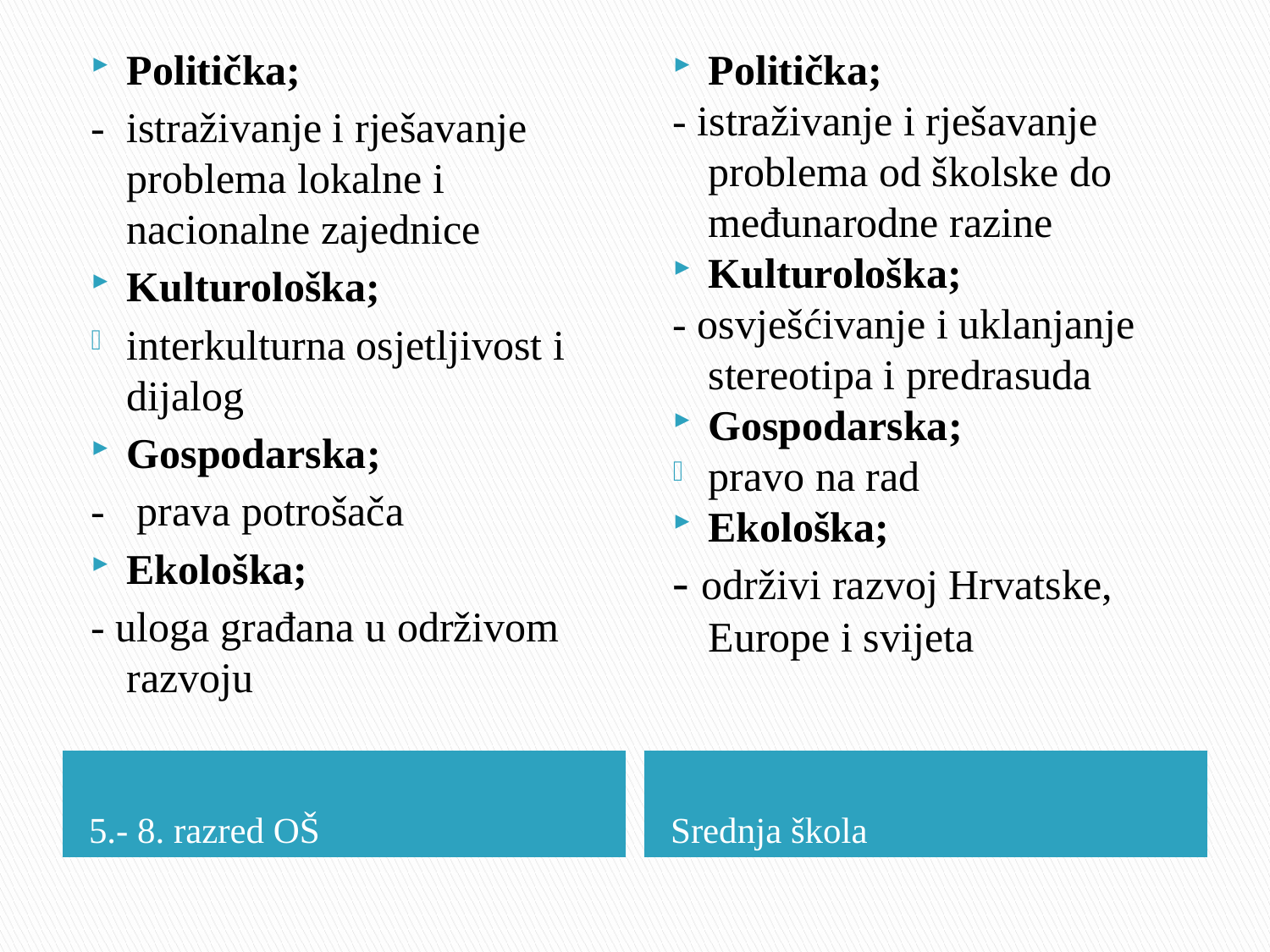

Politička;
-  istraživanje i rješavanje problema lokalne i nacionalne zajednice
Kulturološka;
interkulturna osjetljivost i dijalog
Gospodarska;
-   prava potrošača
Ekološka;
- uloga građana u održivom razvoju

Politička;
- istraživanje i rješavanje problema od školske do međunarodne razine
Kulturološka;
- osvješćivanje i uklanjanje stereotipa i predrasuda
Gospodarska;
pravo na rad
Ekološka;
- održivi razvoj Hrvatske, Europe i svijeta

#

5.- 8. razred OŠ

Srednja škola